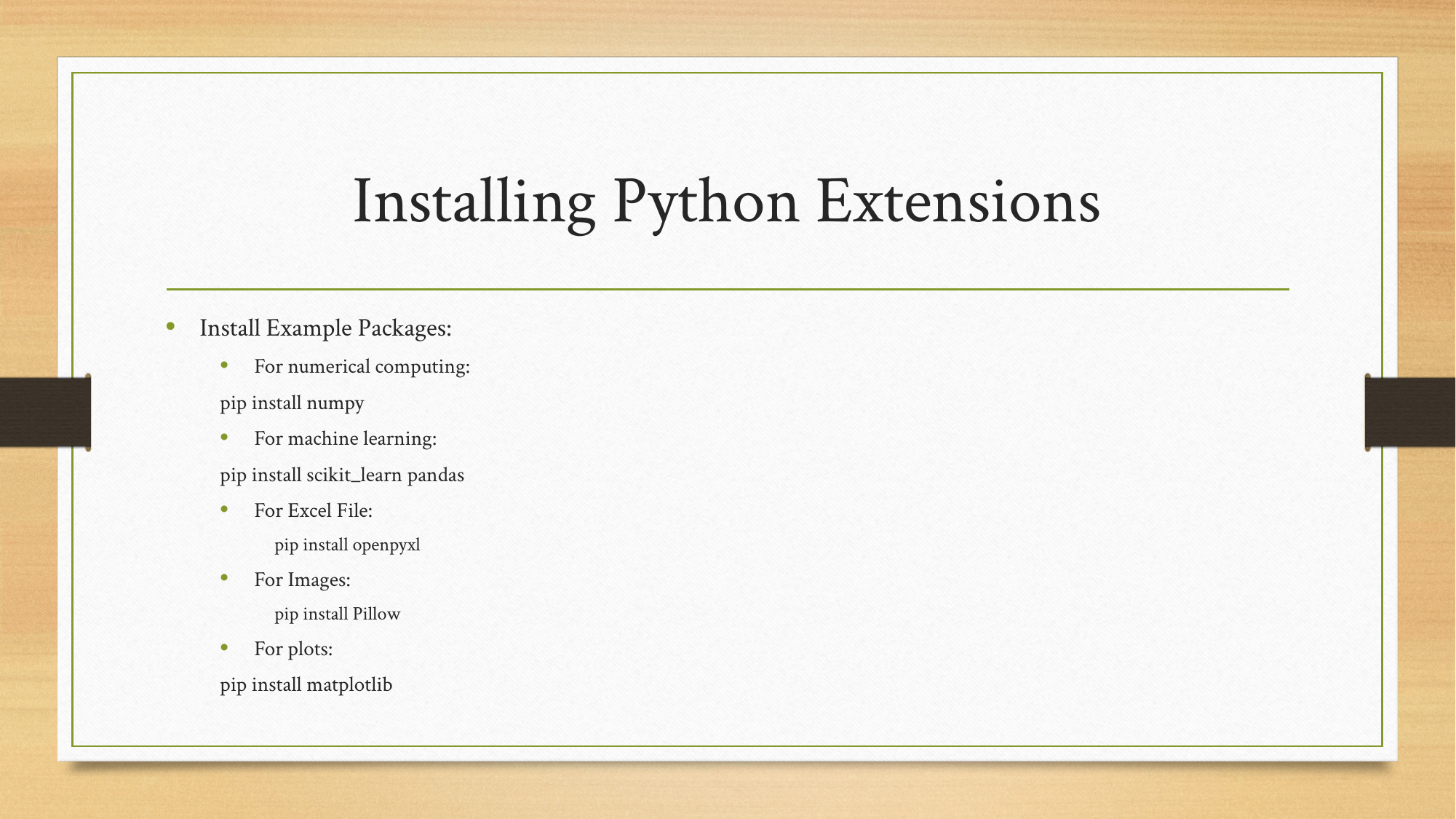

# Installing Python Extensions
Install Example Packages:
For numerical computing:
	pip install numpy
For machine learning:
	pip install scikit_learn pandas
For Excel File:
pip install openpyxl
For Images:
pip install Pillow
For plots:
	pip install matplotlib